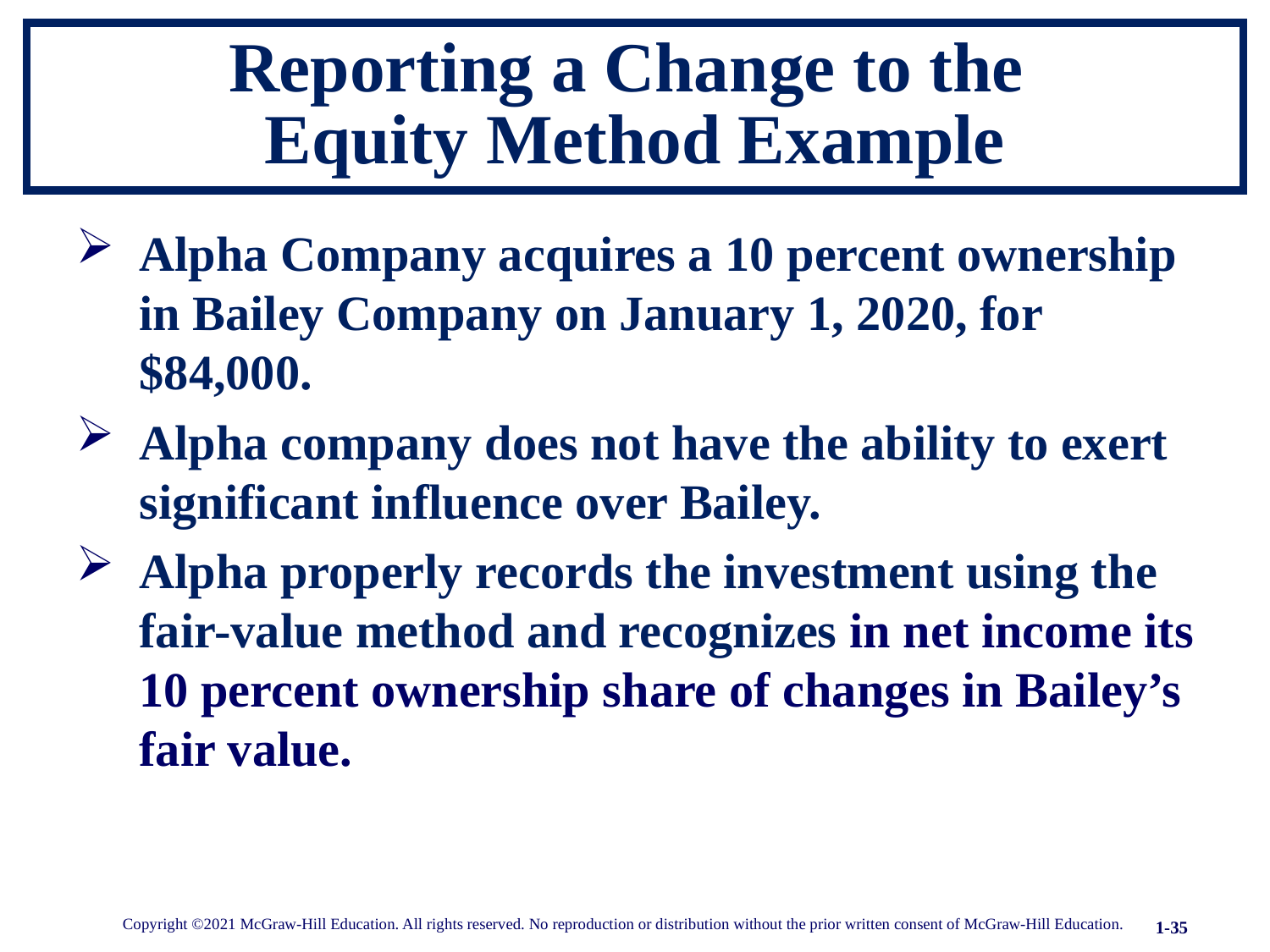

# Reporting a Change to the Equity Method Example
Alpha Company acquires a 10 percent ownership in Bailey Company on January 1, 2020, for $84,000.
Alpha company does not have the ability to exert significant influence over Bailey.
Alpha properly records the investment using the fair-value method and recognizes in net income its 10 percent ownership share of changes in Bailey’s fair value.
Copyright ©2021 McGraw-Hill Education. All rights reserved. No reproduction or distribution without the prior written consent of McGraw-Hill Education.
1-35